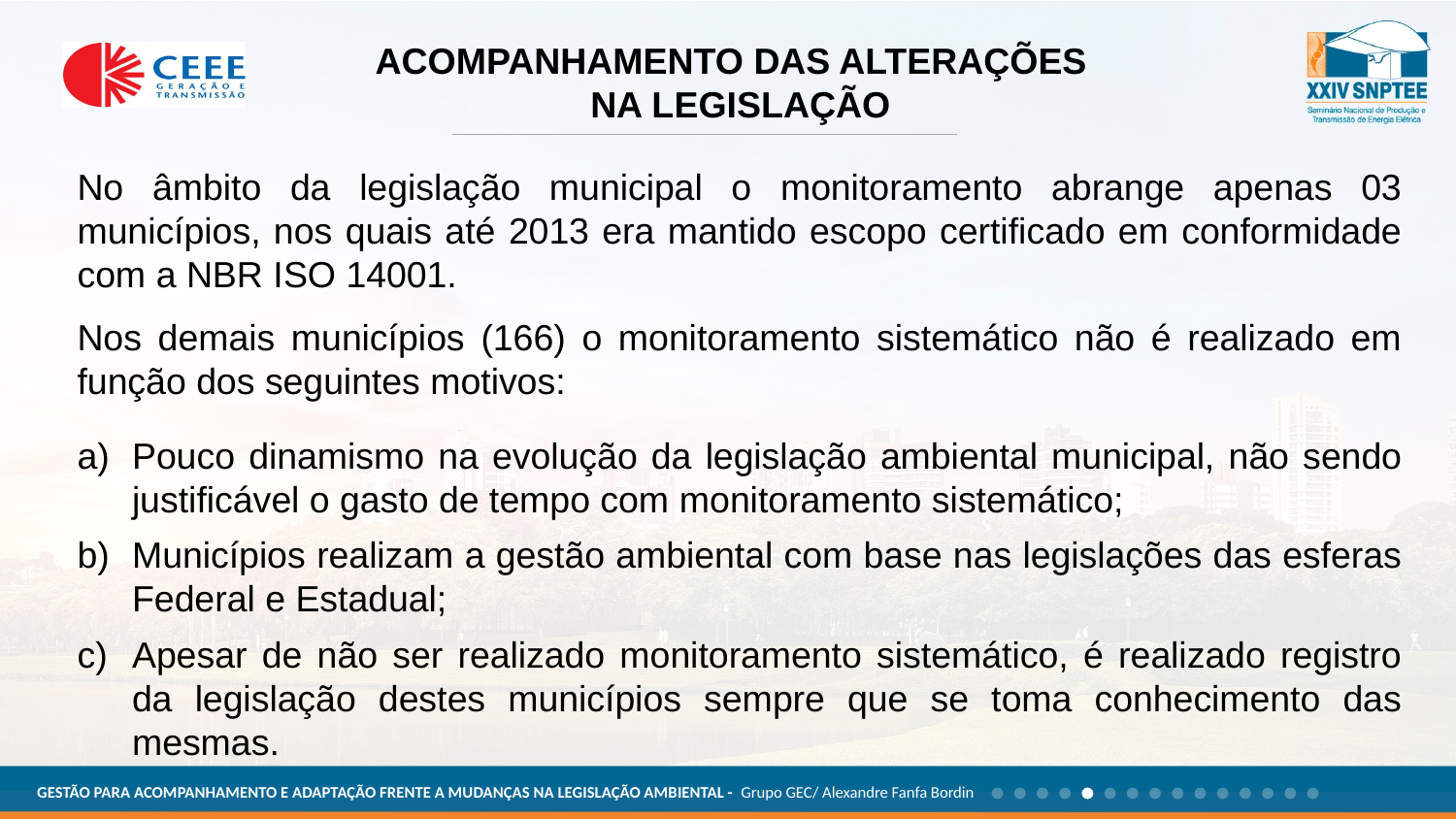

ACOMPANHAMENTO DAS ALTERAÇÕES
 NA LEGISLAÇÃO
No âmbito da legislação municipal o monitoramento abrange apenas 03 municípios, nos quais até 2013 era mantido escopo certificado em conformidade com a NBR ISO 14001.

Nos demais municípios (166) o monitoramento sistemático não é realizado em função dos seguintes motivos:
Pouco dinamismo na evolução da legislação ambiental municipal, não sendo justificável o gasto de tempo com monitoramento sistemático;
Municípios realizam a gestão ambiental com base nas legislações das esferas Federal e Estadual;
Apesar de não ser realizado monitoramento sistemático, é realizado registro da legislação destes municípios sempre que se toma conhecimento das mesmas.